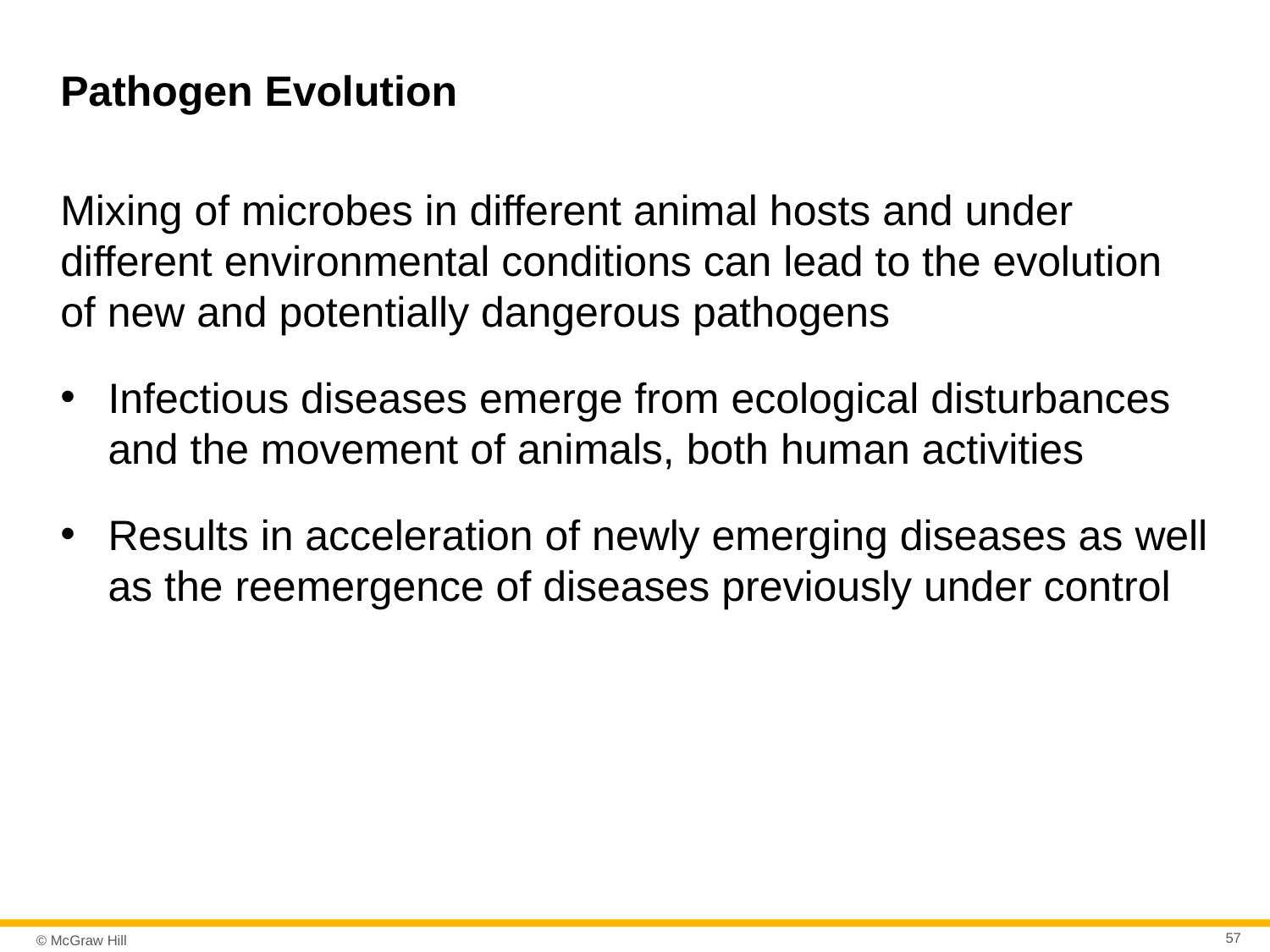

# Pathogen Evolution
Mixing of microbes in different animal hosts and under different environmental conditions can lead to the evolution of new and potentially dangerous pathogens
Infectious diseases emerge from ecological disturbances and the movement of animals, both human activities
Results in acceleration of newly emerging diseases as well as the reemergence of diseases previously under control